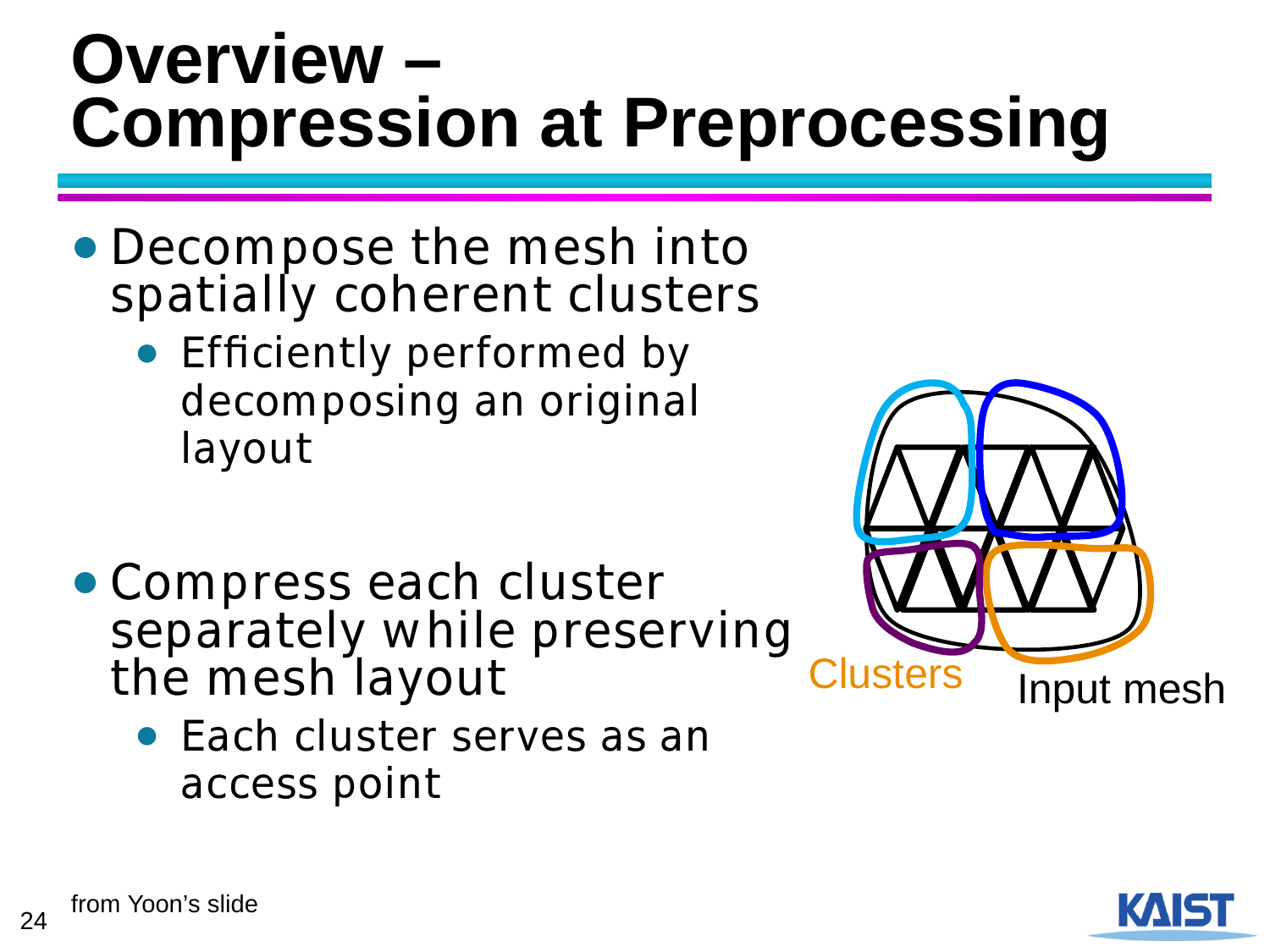

# Overview – Compression at Preprocessing
Decompose the mesh into spatially coherent clusters
Efficiently performed by decomposing an original layout

Compress each cluster separately while preserving the mesh layout
Each cluster serves as an access point

Clusters
Input mesh
from Yoon’s slide